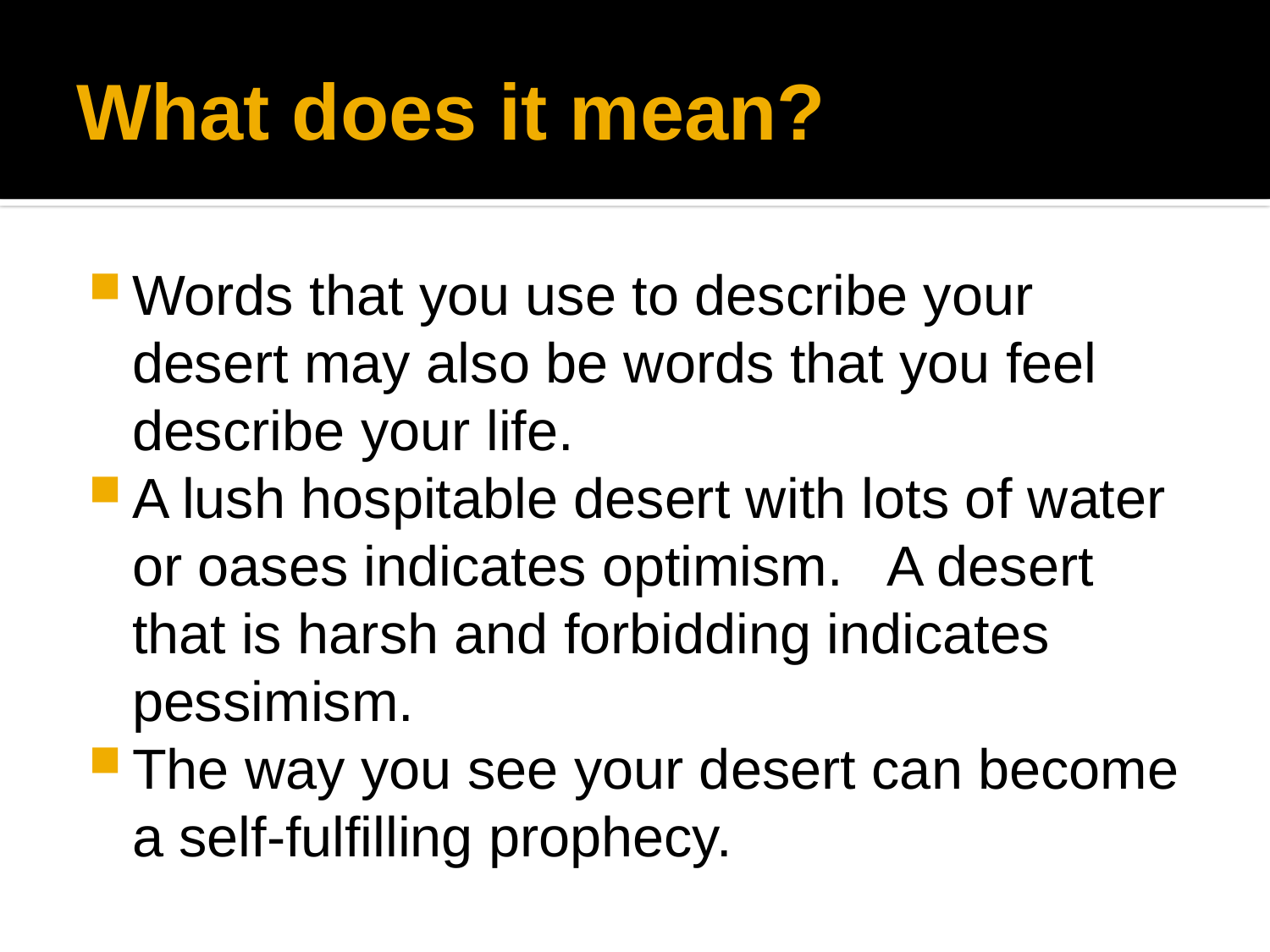

# What does it mean?
Words that you use to describe your desert may also be words that you feel describe your life.
A lush hospitable desert with lots of water or oases indicates optimism.   A desert that is harsh and forbidding indicates pessimism.
The way you see your desert can become a self-fulfilling prophecy.